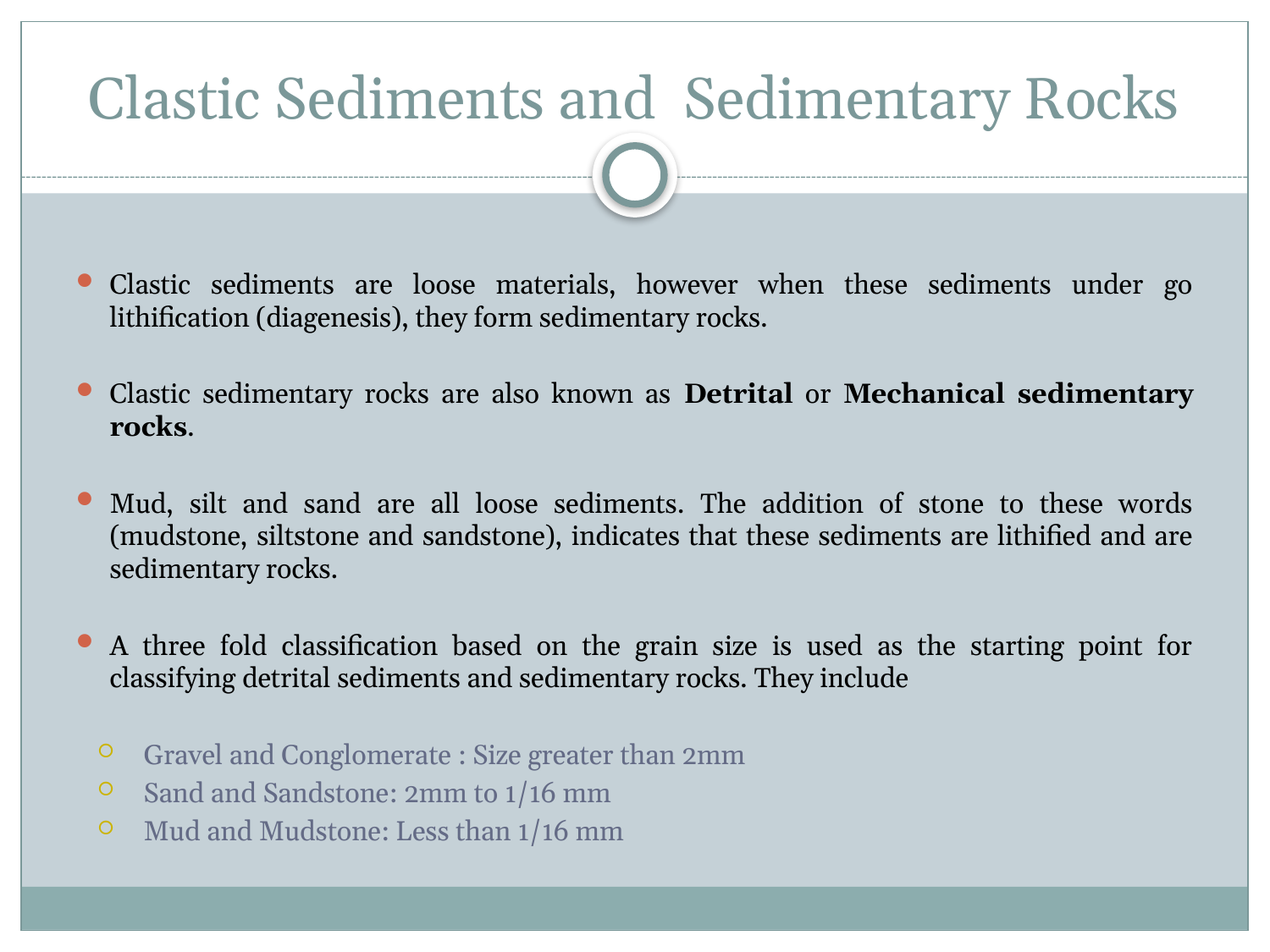

# Clastic Sediments and  Sedimentary Rocks

Clastic sediments are loose materials, however when these sediments under go lithification (diagenesis), they form sedimentary rocks.

Clastic sedimentary rocks are also known as Detrital or Mechanical sedimentary rocks.

Mud, silt and sand are all loose sediments. The addition of stone to these words (mudstone, siltstone and sandstone), indicates that these sediments are lithified and are sedimentary rocks.

A three fold classification based on the grain size is used as the starting point for classifying detrital sediments and sedimentary rocks. They include

Gravel and Conglomerate : Size greater than 2mm
Sand and Sandstone: 2mm to 1/16 mm
Mud and Mudstone: Less than 1/16 mm